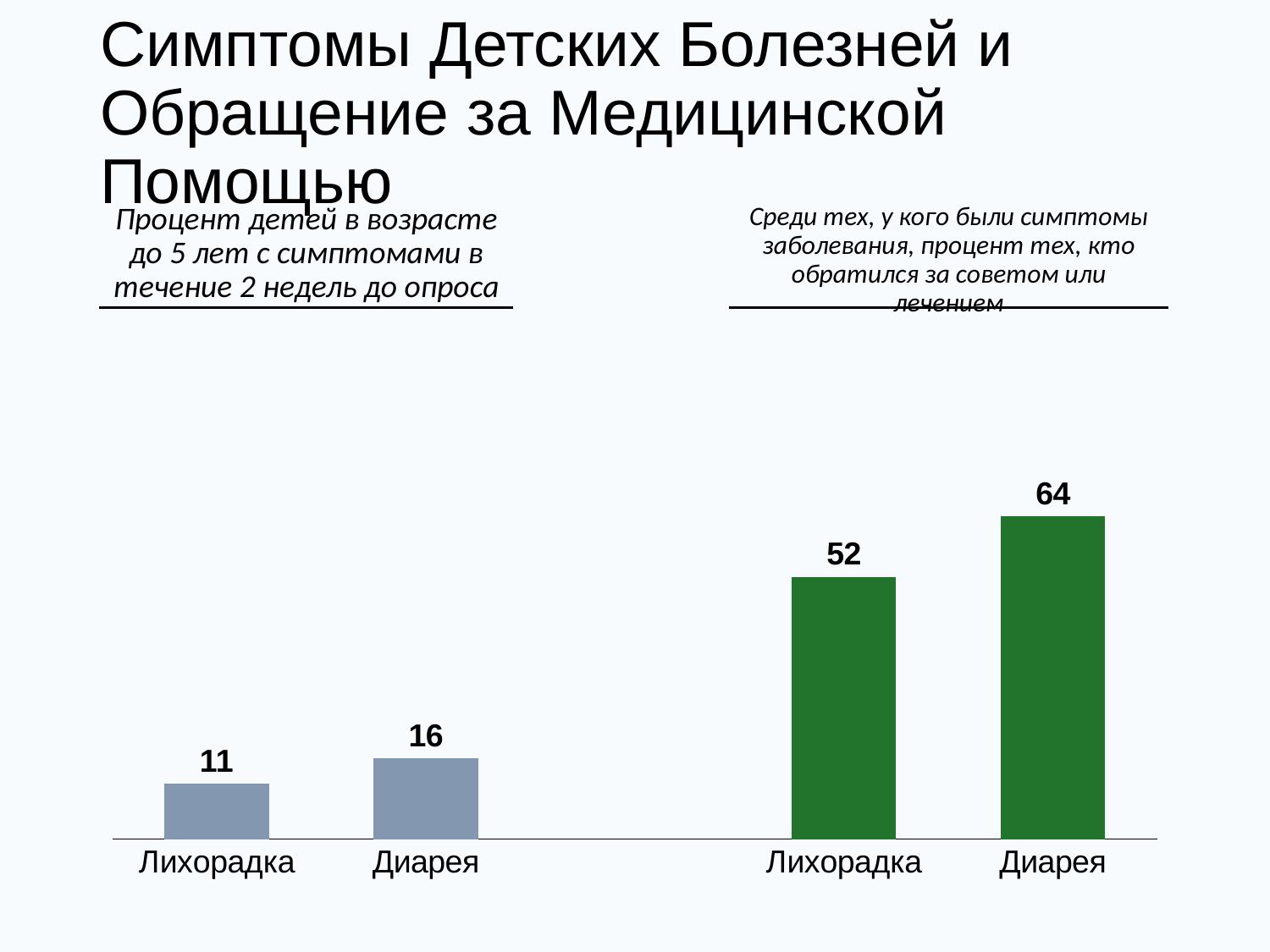

# Симптомы Детских Болезней и Обращение за Медицинской Помощью
Процент детей в возрасте до 5 лет с симптомами в течение 2 недель до опроса
Среди тех, у кого были симптомы заболевания, процент тех, кто обратился за советом или лечением

### Chart

| Category |  |
|---|---|
| Лихорадка | 11.0 |
| Диарея | 16.0 |
|  | None |
| Лихорадка | 52.0 |
| Диарея | 64.0 |